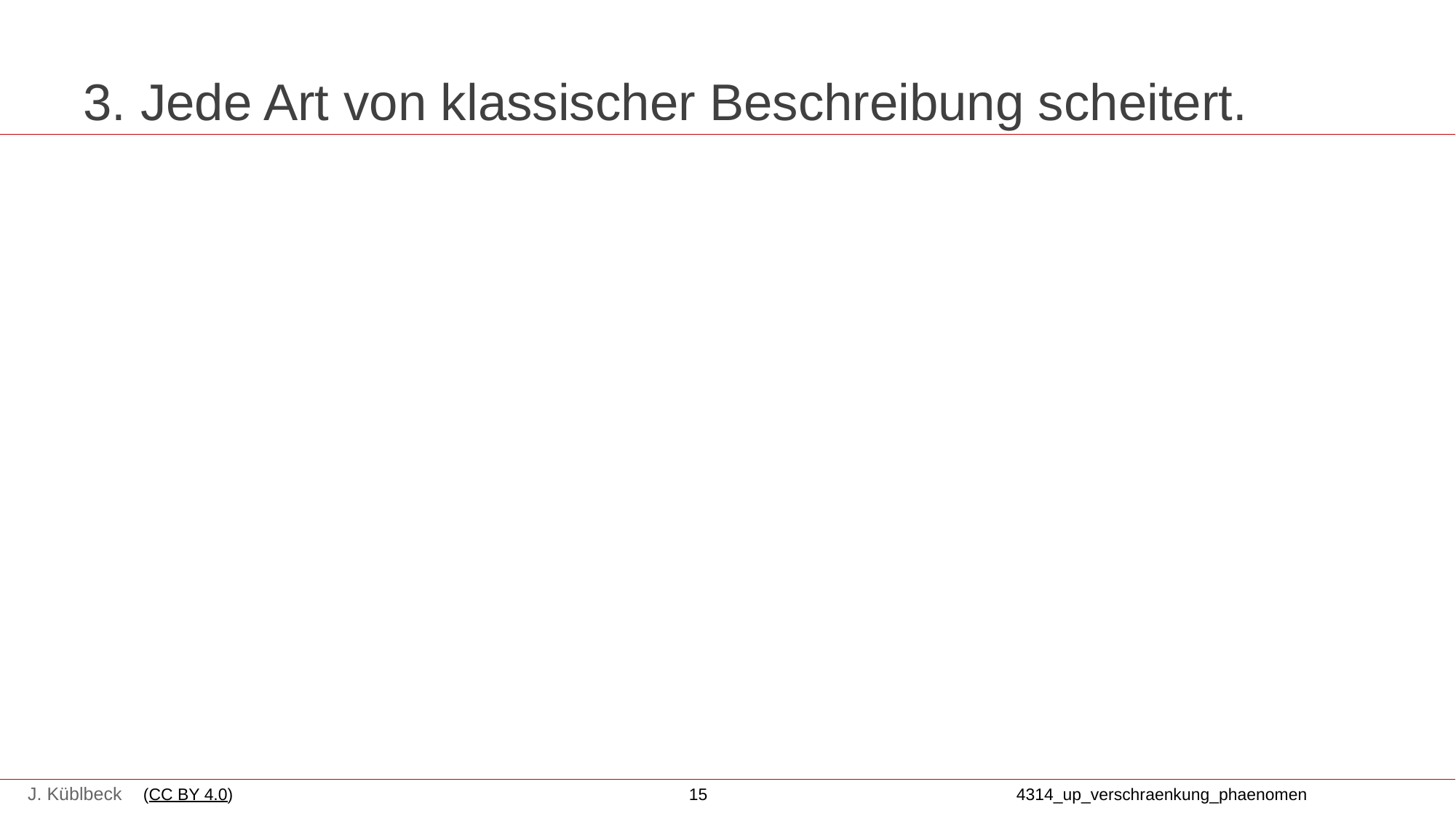

# 3. Jede Art von klassischer Beschreibung scheitert.